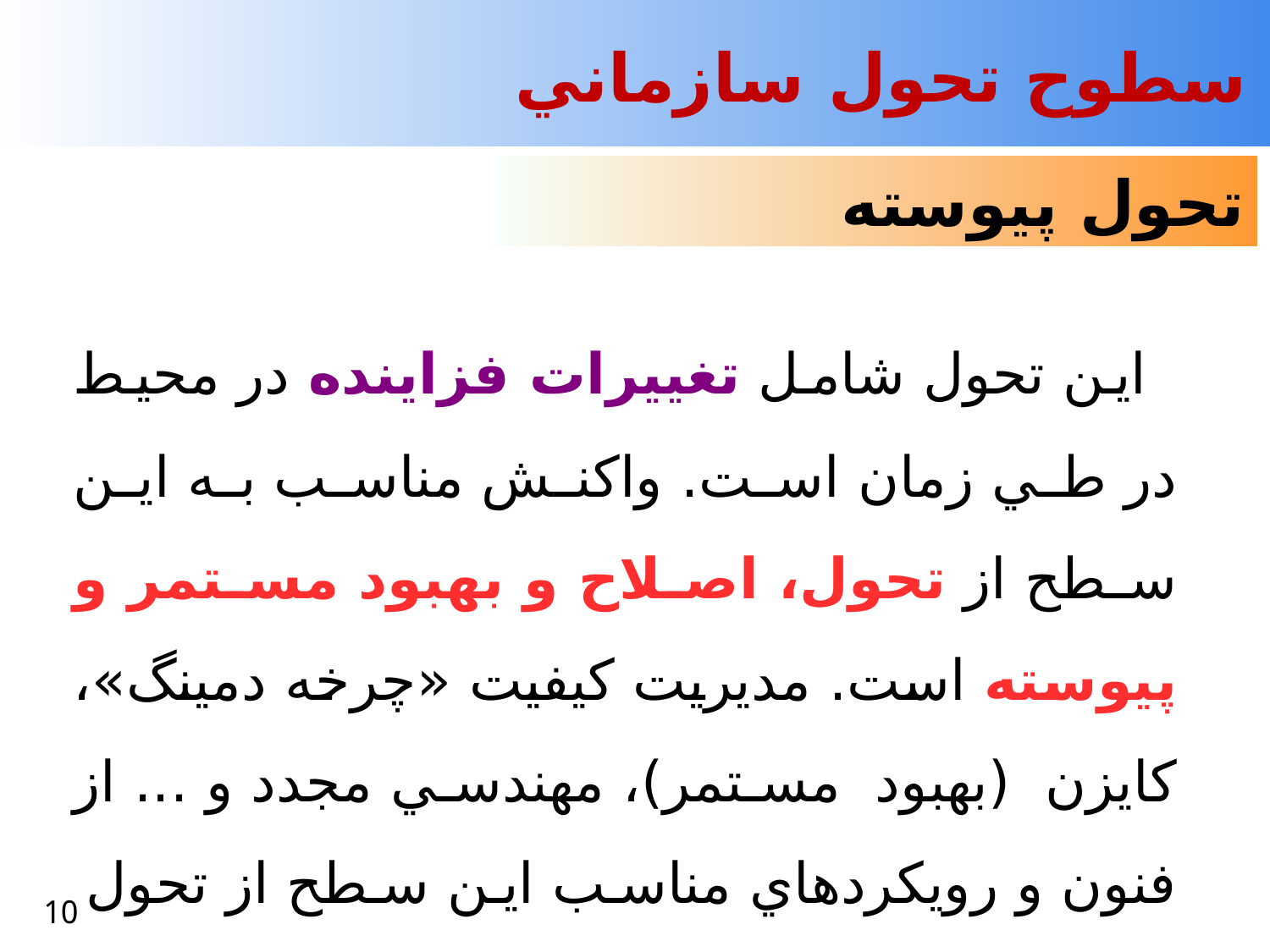

سطوح تحول سازماني
تحول پيوسته
   اين تحول شامل تغييرات فزاينده در محيط در طي زمان است. واكنش مناسب به اين سطح از تحول، اصلاح و بهبود مستمر و پيوسته است. مديريت كيفيت «چرخه دمينگ»، كايزن (بهبود مستمر)، مهندسي مجدد و ... از فنون و رويكردهاي مناسب اين سطح از تحول هستند.
10